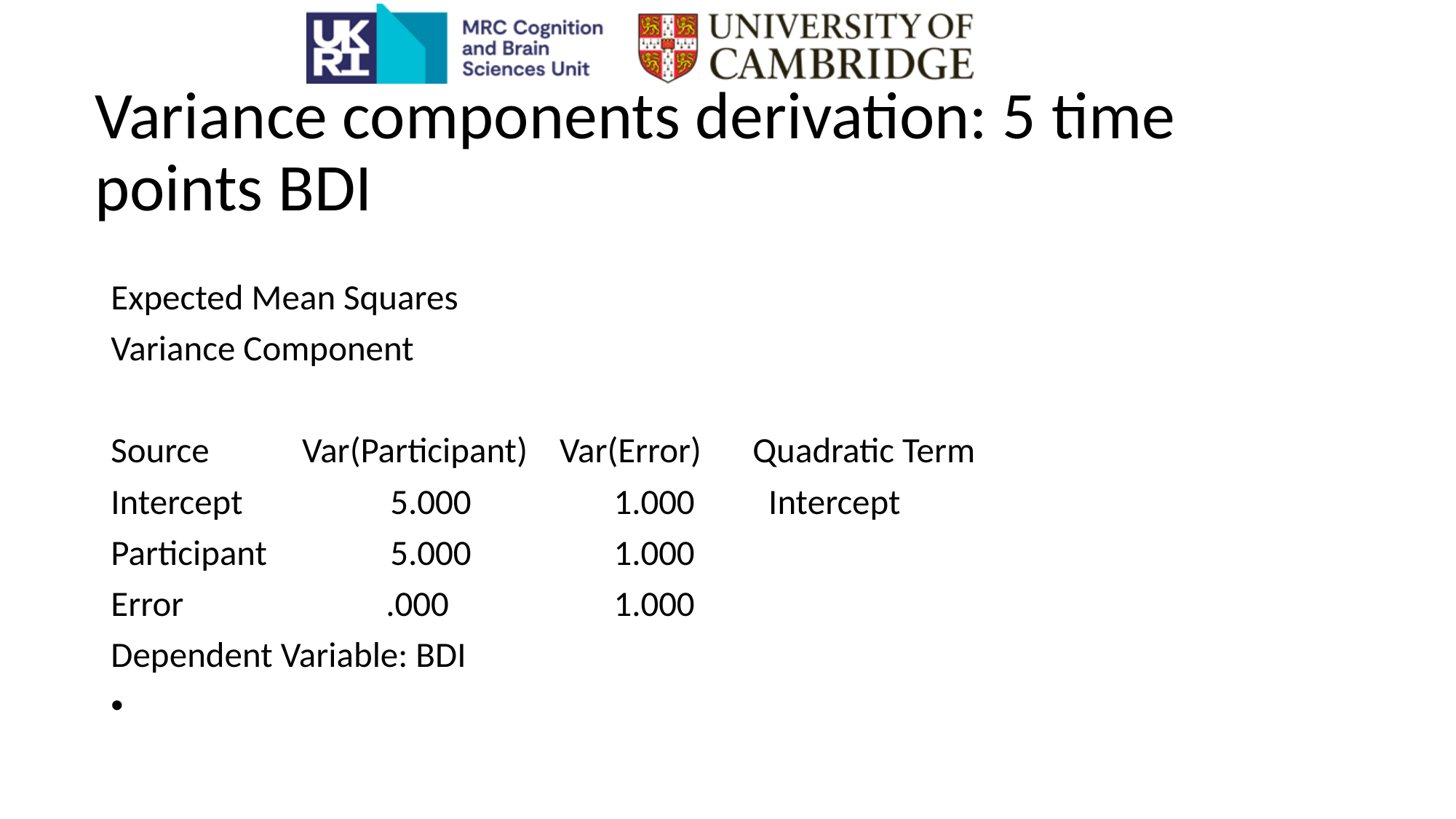

# Variance components derivation: 5 time points BDI

Expected Mean Squares
Variance Component

Source	 Var(Participant)    Var(Error)	Quadratic Term
Intercept	            5.000	                 1.000	  Intercept
Participant	            5.000	                 1.000
Error	             	.000	                 1.000
Dependent Variable: BDI